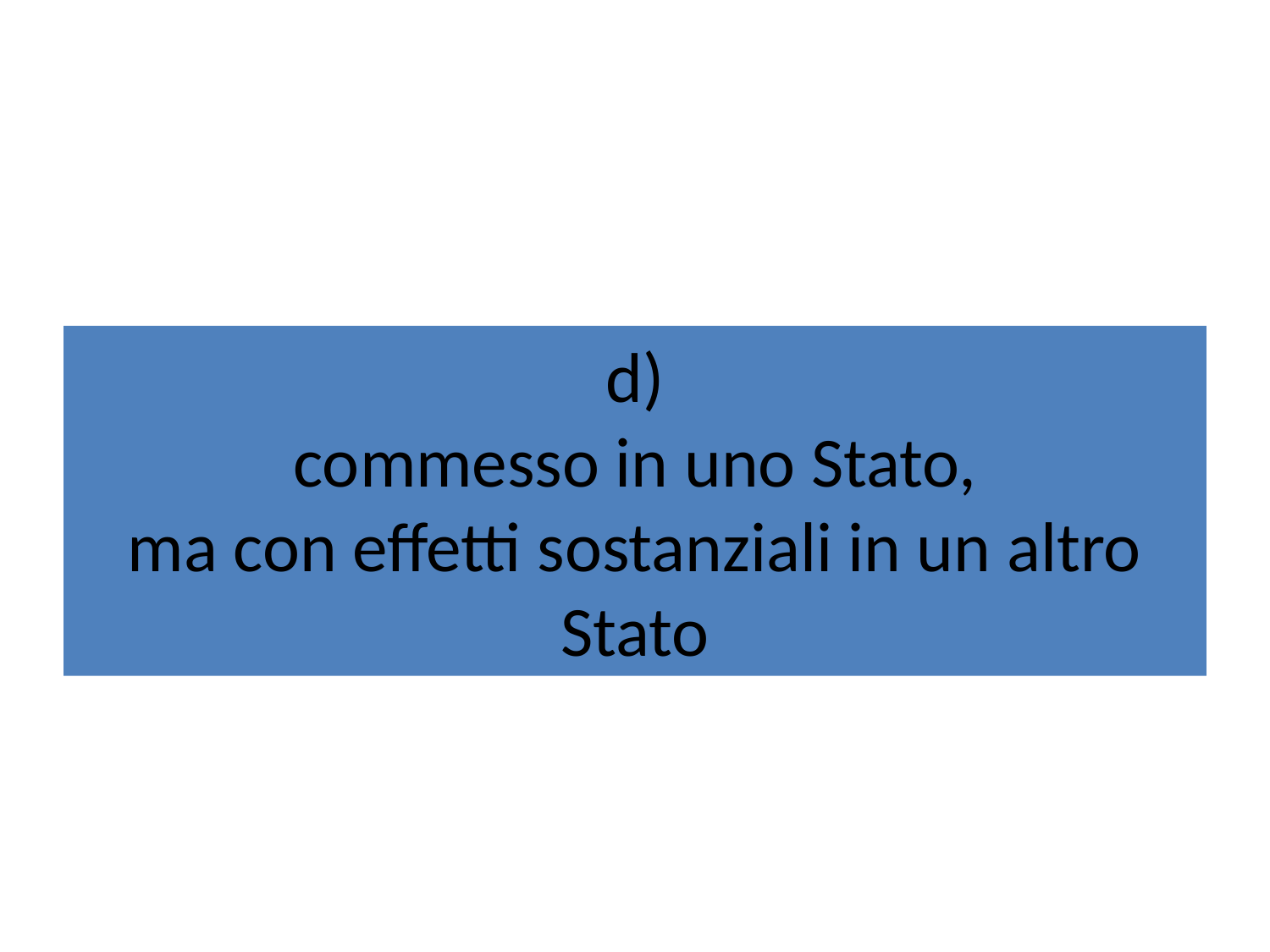

# d) commesso in uno Stato, ma con effetti sostanziali in un altro Stato